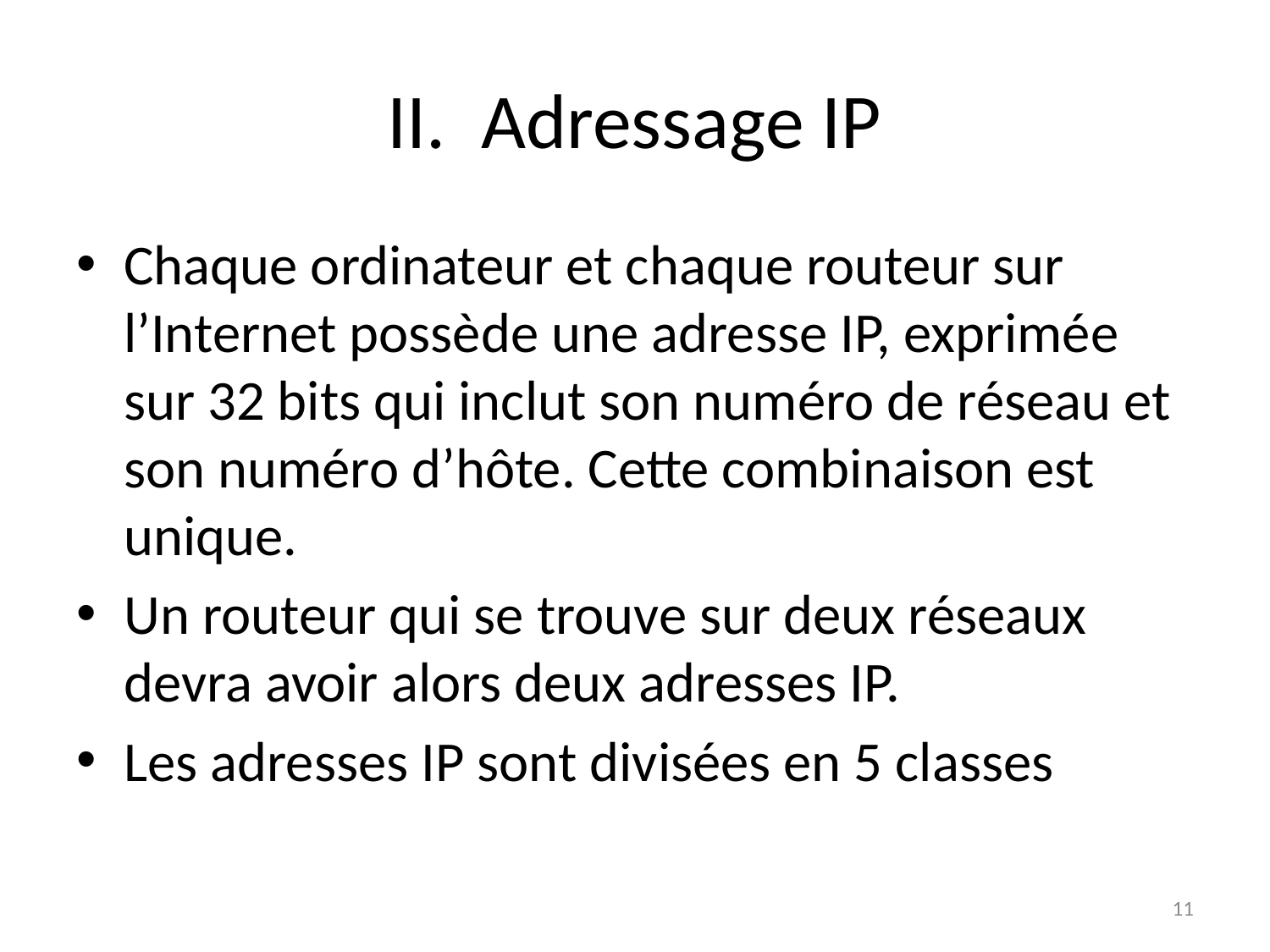

# II.  Adressage IP
Chaque ordinateur et chaque routeur sur l’Internet possède une adresse IP, exprimée sur 32 bits qui inclut son numéro de réseau et son numéro d’hôte. Cette combinaison est unique.
Un routeur qui se trouve sur deux réseaux devra avoir alors deux adresses IP.
Les adresses IP sont divisées en 5 classes

11